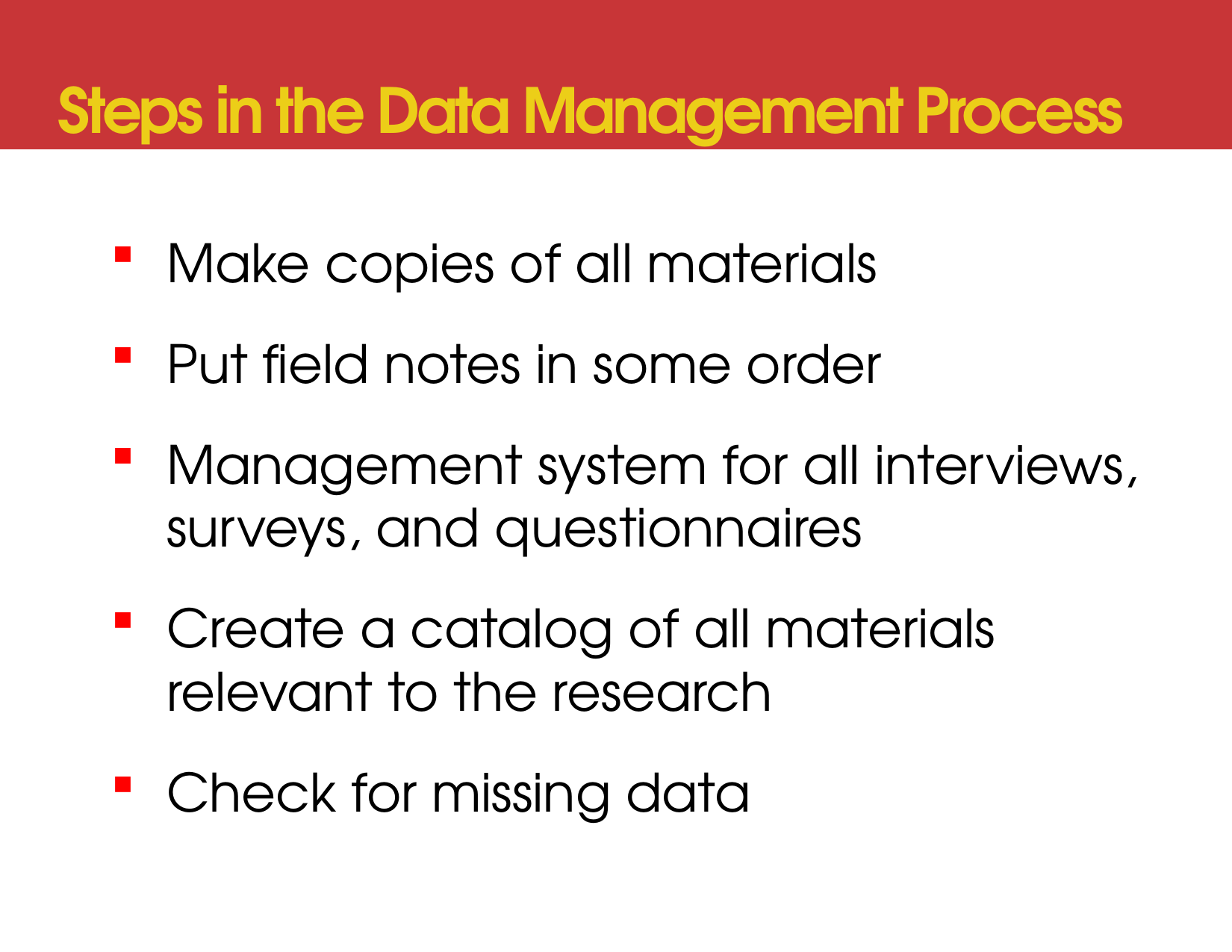

# Steps in the Data Management Process
Make copies of all materials
Put field notes in some order
Management system for all interviews, surveys, and questionnaires
Create a catalog of all materials relevant to the research
Check for missing data